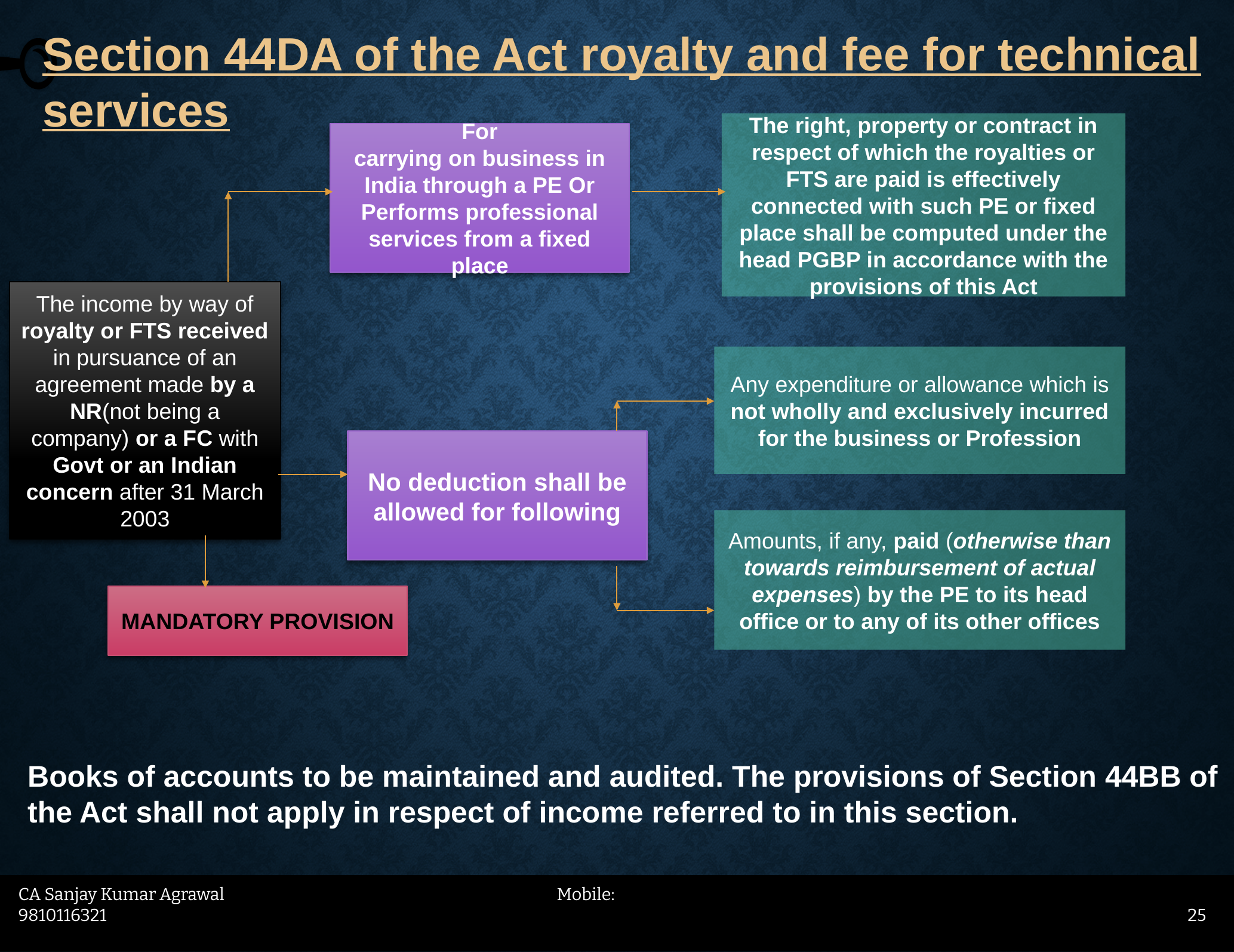

Section 44DA of the Act royalty and fee for technical services
The right, property or contract in
respect of which the royalties or FTS are paid is effectively connected with such PE or fixed place shall be computed under the head PGBP in accordance with the provisions of this Act
For
carrying on business in India through a PE Or Performs professional services from a fixed place
The income by way of royalty or FTS received in pursuance of an agreement made by a NR(not being a company) or a FC with Govt or an Indian concern after 31 March 2003
Any expenditure or allowance which is not wholly and exclusively incurred for the business or Profession
No deduction shall be allowed for following
Amounts, if any, paid (otherwise than towards reimbursement of actual expenses) by the PE to its head office or to any of its other offices
MANDATORY PROVISION

Books of accounts to be maintained and audited. The provisions of Section 44BB of the Act shall not apply in respect of income referred to in this section.
25
CA Sanjay Kumar Agrawal                                                                                                 Mobile: 9810116321